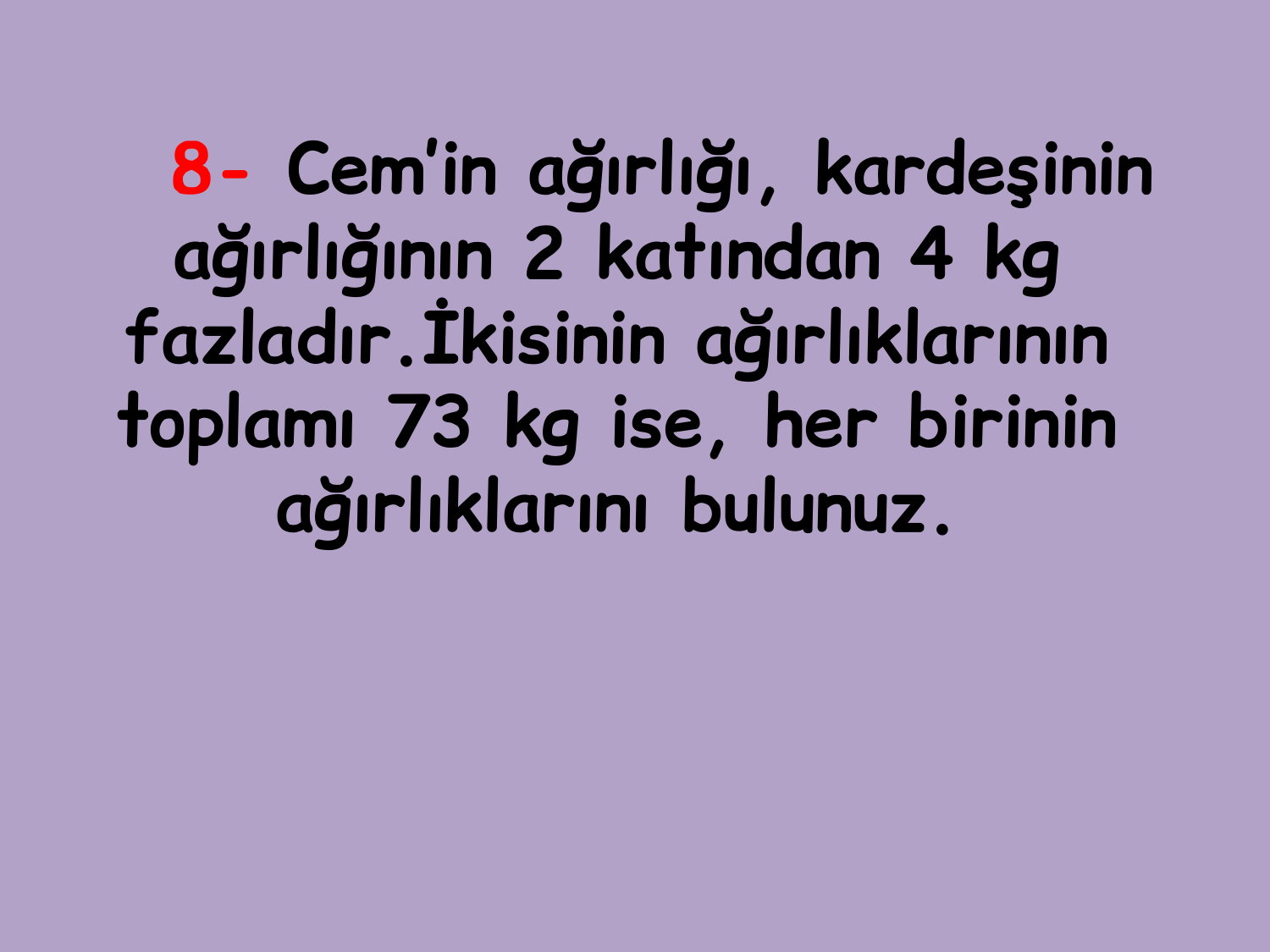

8- Cem’in ağırlığı, kardeşinin ağırlığının 2 katından 4 kg fazladır.İkisinin ağırlıklarının toplamı 73 kg ise, her birinin ağırlıklarını bulunuz.